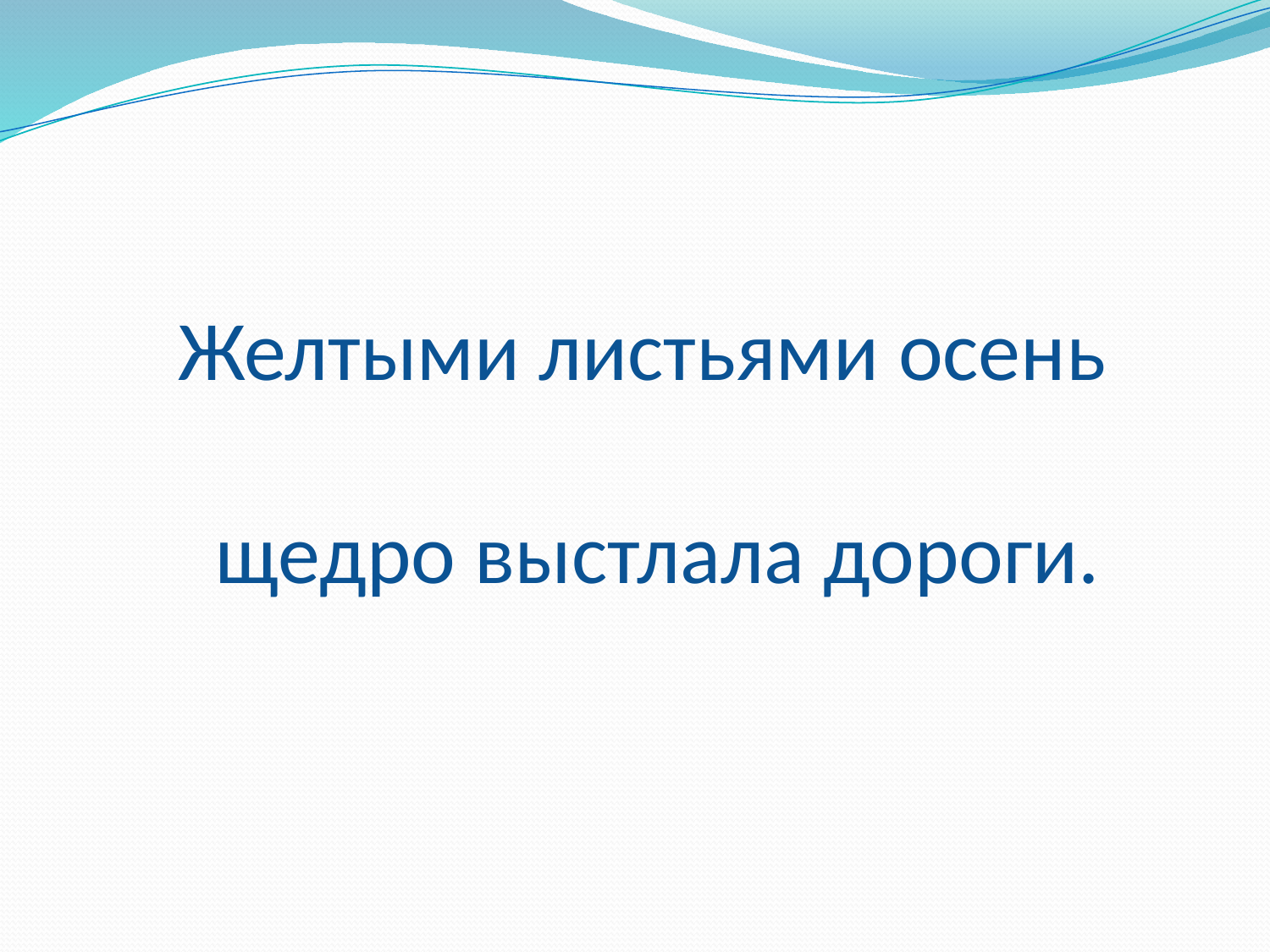

# Желтыми листьями осень щедро выстлала дороги.